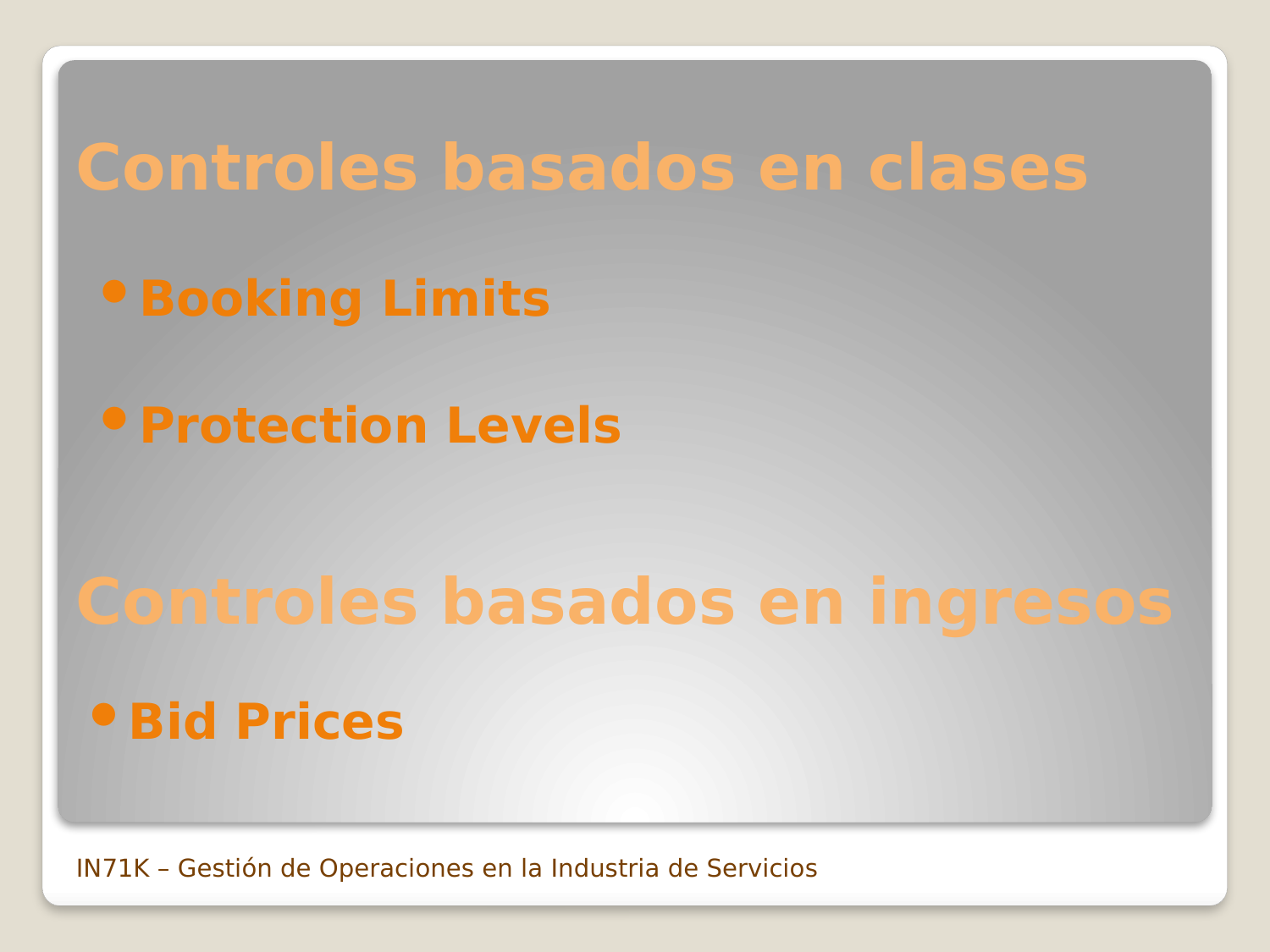

# Controles basados en clases
Booking Limits

Protection Levels

Controles basados en ingresos
Bid Prices

IN71K – Gestión de Operaciones en la Industria de Servicios